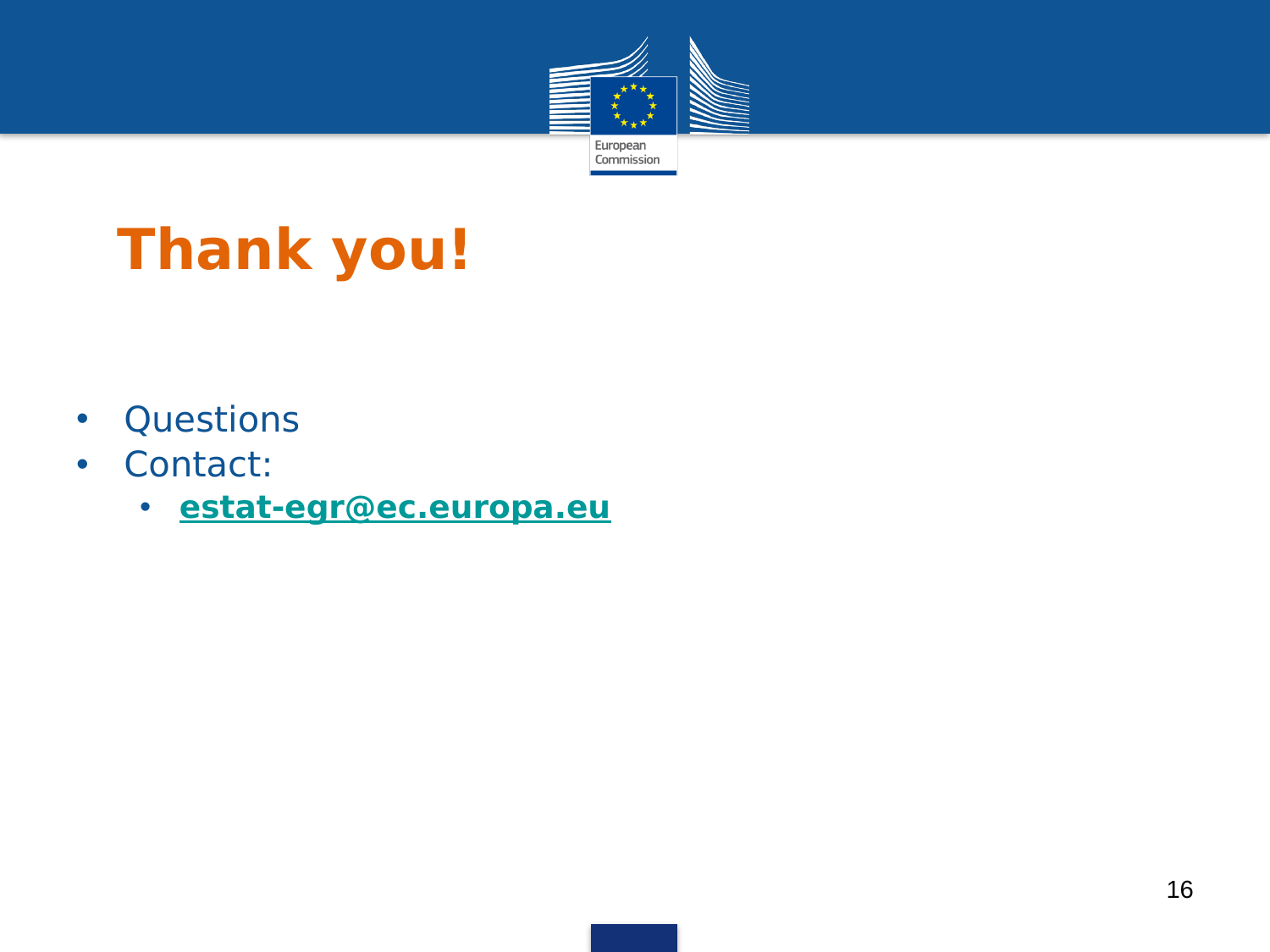

# Thank you!

Questions
Contact:
estat-egr@ec.europa.eu

16